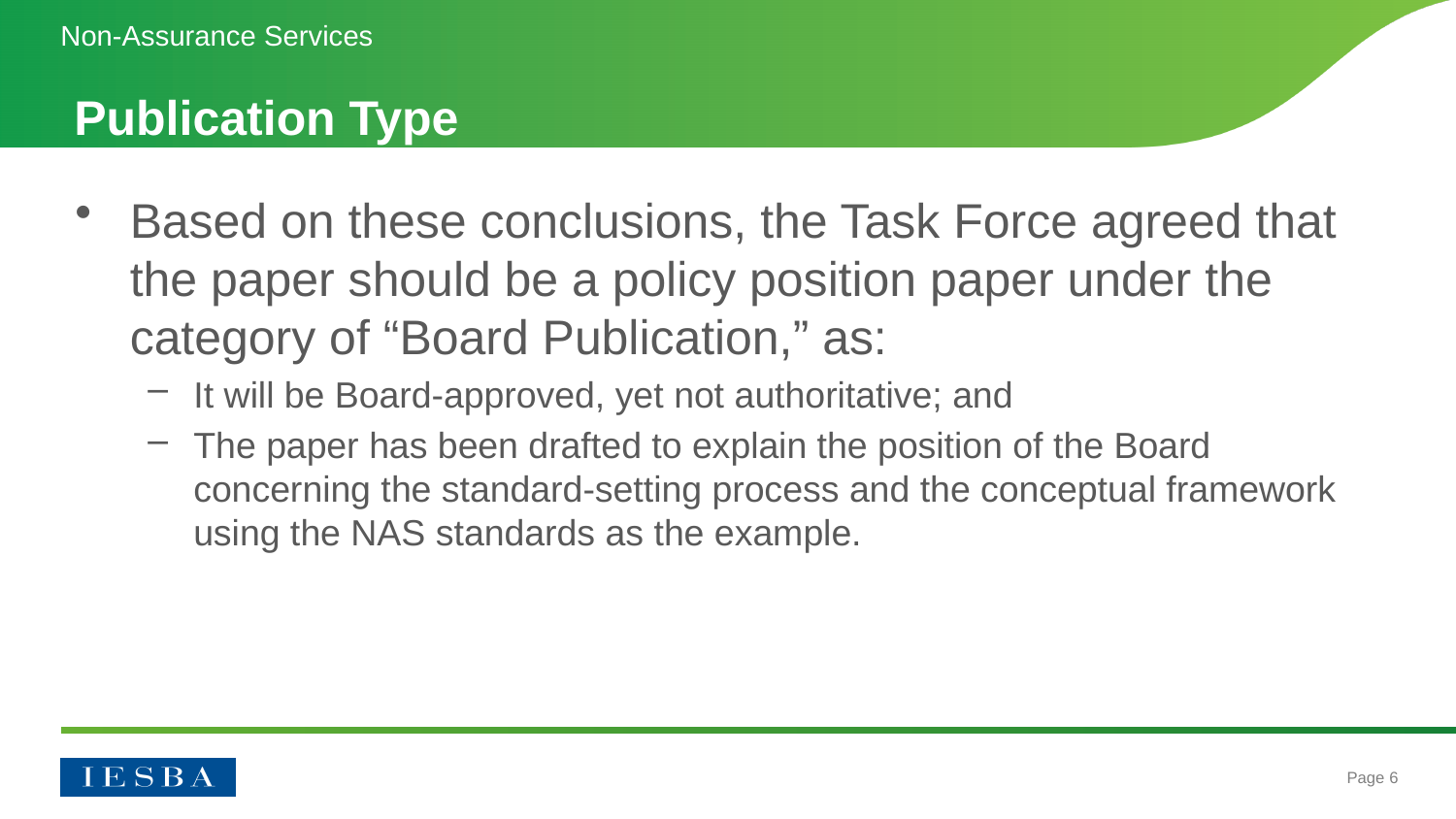

Non-Assurance Services

# Publication Type
Based on these conclusions, the Task Force agreed that the paper should be a policy position paper under the category of “Board Publication,” as:
It will be Board-approved, yet not authoritative; and
The paper has been drafted to explain the position of the Board concerning the standard-setting process and the conceptual framework using the NAS standards as the example.